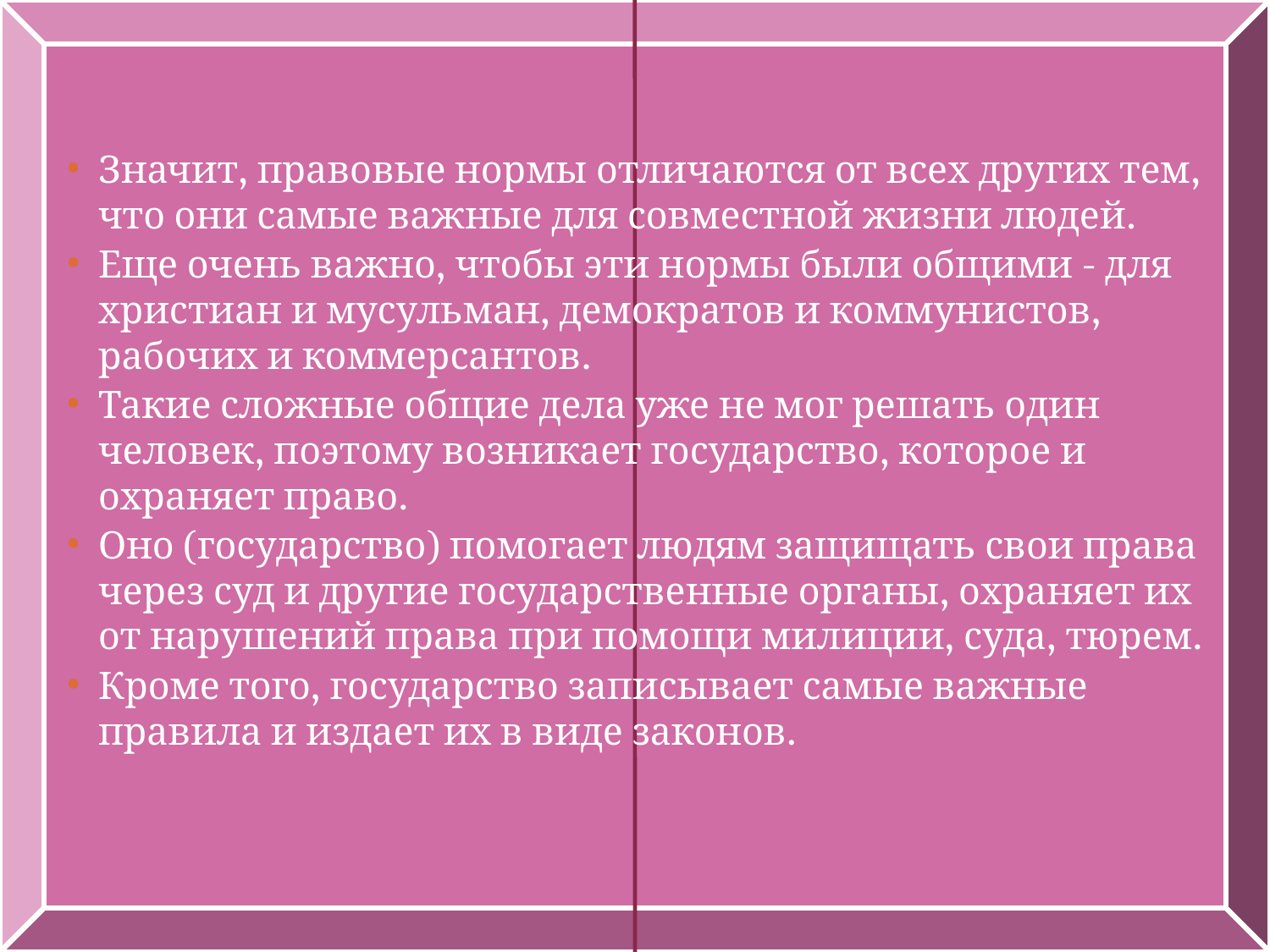

Значит, правовые нормы отличаются от всех других тем, что они самые важные для совместной жизни людей.
Еще очень важно, чтобы эти нормы были общими - для христиан и мусульман, демократов и коммунистов, рабочих и коммерсантов.
Такие сложные общие дела уже не мог решать один человек, поэтому возникает государство, которое и охраняет право.
Оно (государство) помогает людям защищать свои права через суд и другие государственные органы, охраняет их от нарушений права при помощи милиции, суда, тюрем.
Кроме того, государство записывает самые важные правила и издает их в виде законов.